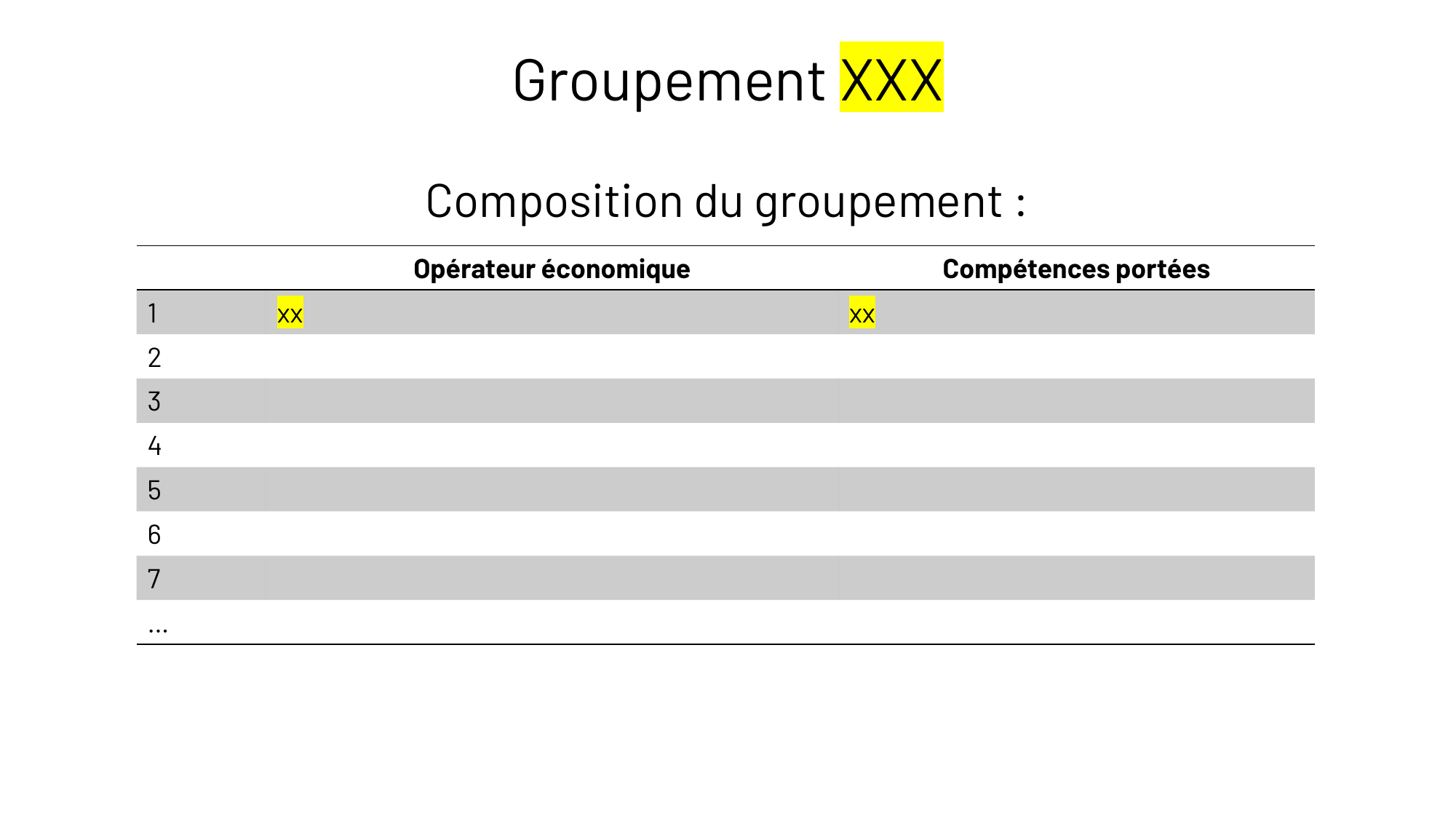

# Groupement XXX Composition du groupement :
|  | Opérateur économique | Compétences portées |
| --- | --- | --- |
| 1 | xx | xx |
| 2 |  |  |
| 3 |  |  |
| 4 |  |  |
| 5 |  |  |
| 6 |  |  |
| 7 |  |  |
| … |  |  |